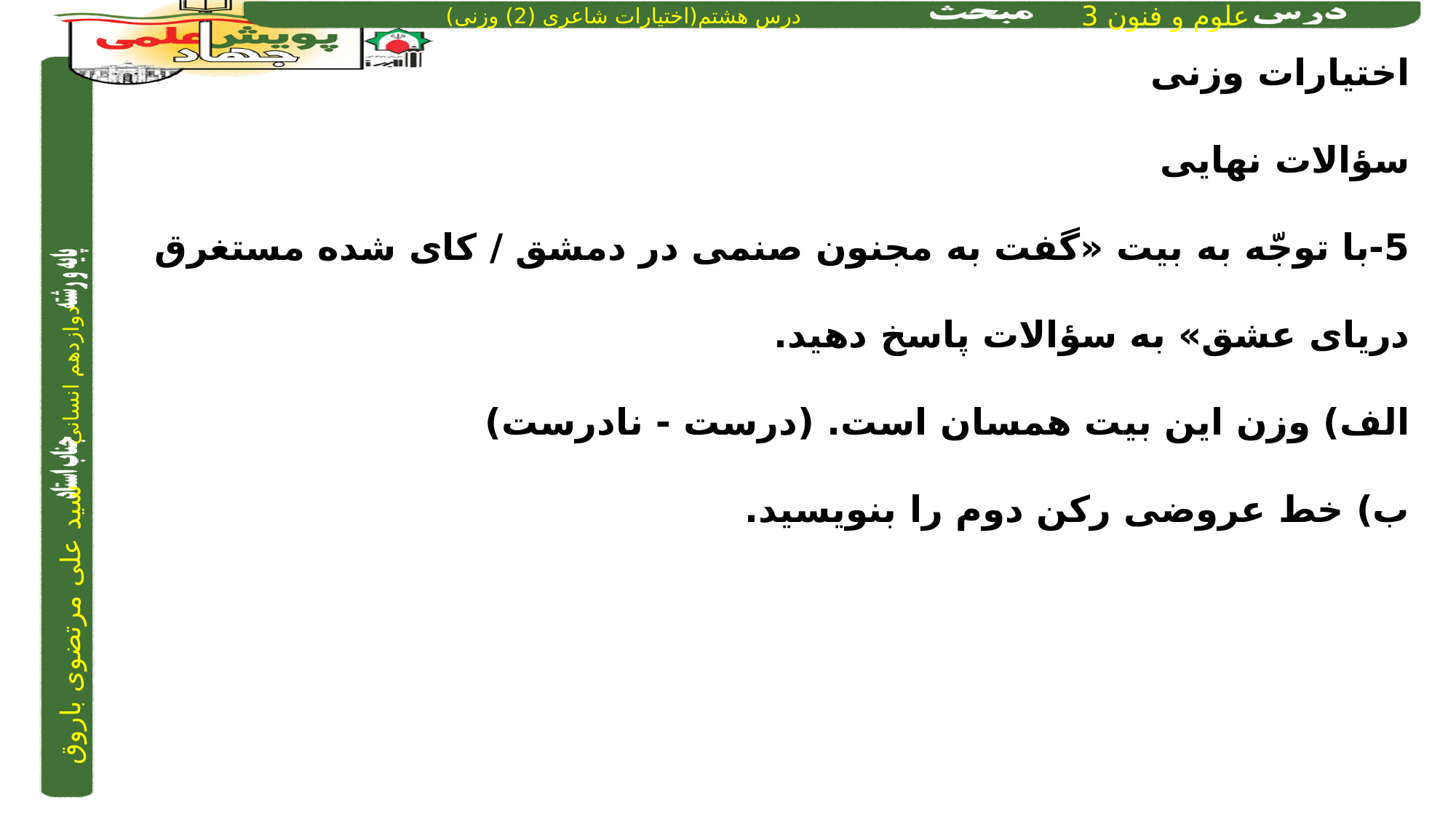

اختیارات وزنی
سؤالات نهایی
5-با توجّه به بیت «گفت به‌ مجنون صنمی در دمشق / کای‌ شده مستغرق دریای‌ عشق» به سؤالات پاسخ دهید.
الف) وزن این بیت همسان‌ است. (درست - نادرست)
ب) خط عروضی رکن‌ دوم را بنویسید.